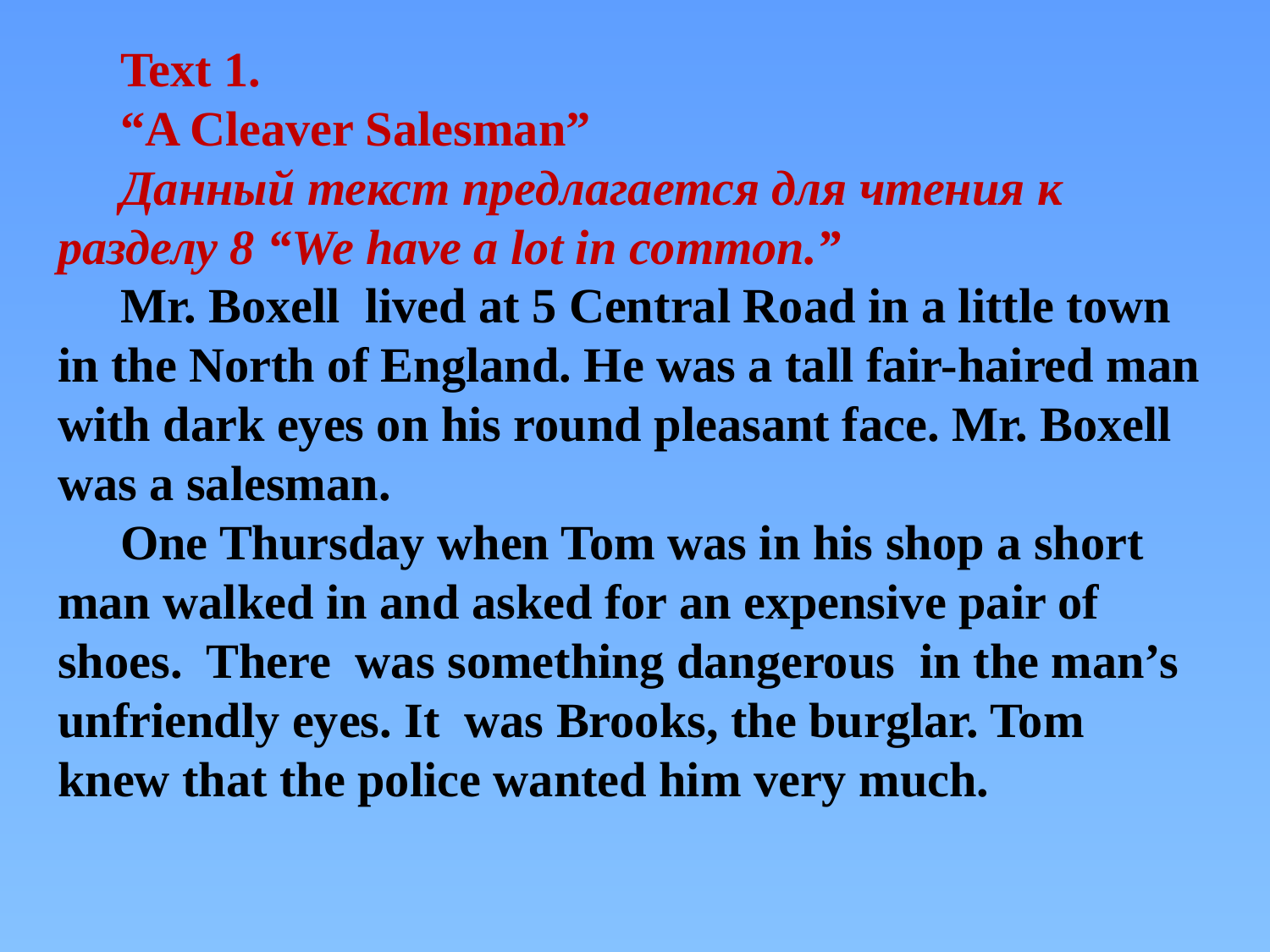

Text 1.
“A Cleaver Salesman”
Данный текст предлагается для чтения к разделу 8 “We have a lot in common.”
Mr. Boxell  lived at 5 Central Road in a little town in the North of England. He was a tall fair-haired man with dark eyes on his round pleasant face. Mr. Boxell was a salesman.
One Thursday when Tom was in his shop a short man walked in and asked for an expensive pair of shoes.  There  was something dangerous  in the man’s unfriendly eyes. It  was Brooks, the burglar. Tom knew that the police wanted him very much.